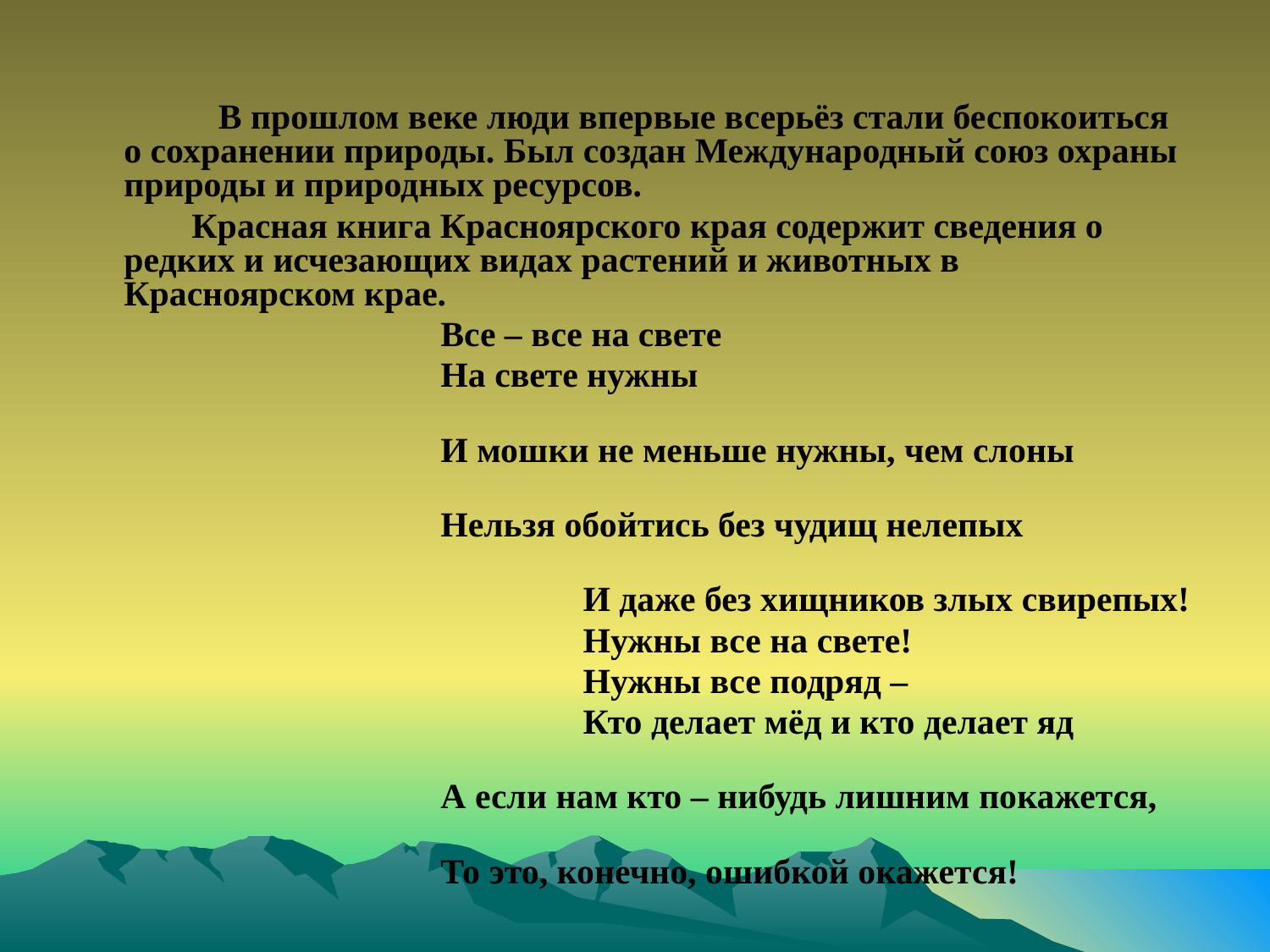

В прошлом веке люди впервые всерьёз стали беспокоиться о сохранении природы. Был создан Международный союз охраны природы и природных ресурсов.
             Красная книга Красноярского края содержит сведения о редких и исчезающих видах растений и животных в Красноярском крае.
                                         Все – все на свете
                                         На свете нужны
                                         И мошки не меньше нужны, чем слоны
                                         Нельзя обойтись без чудищ нелепых
                                                         И даже без хищников злых свирепых!
                                                         Нужны все на свете!
                                                         Нужны все подряд –
                                                         Кто делает мёд и кто делает яд
                                         А если нам кто – нибудь лишним покажется,
                                         То это, конечно, ошибкой окажется!